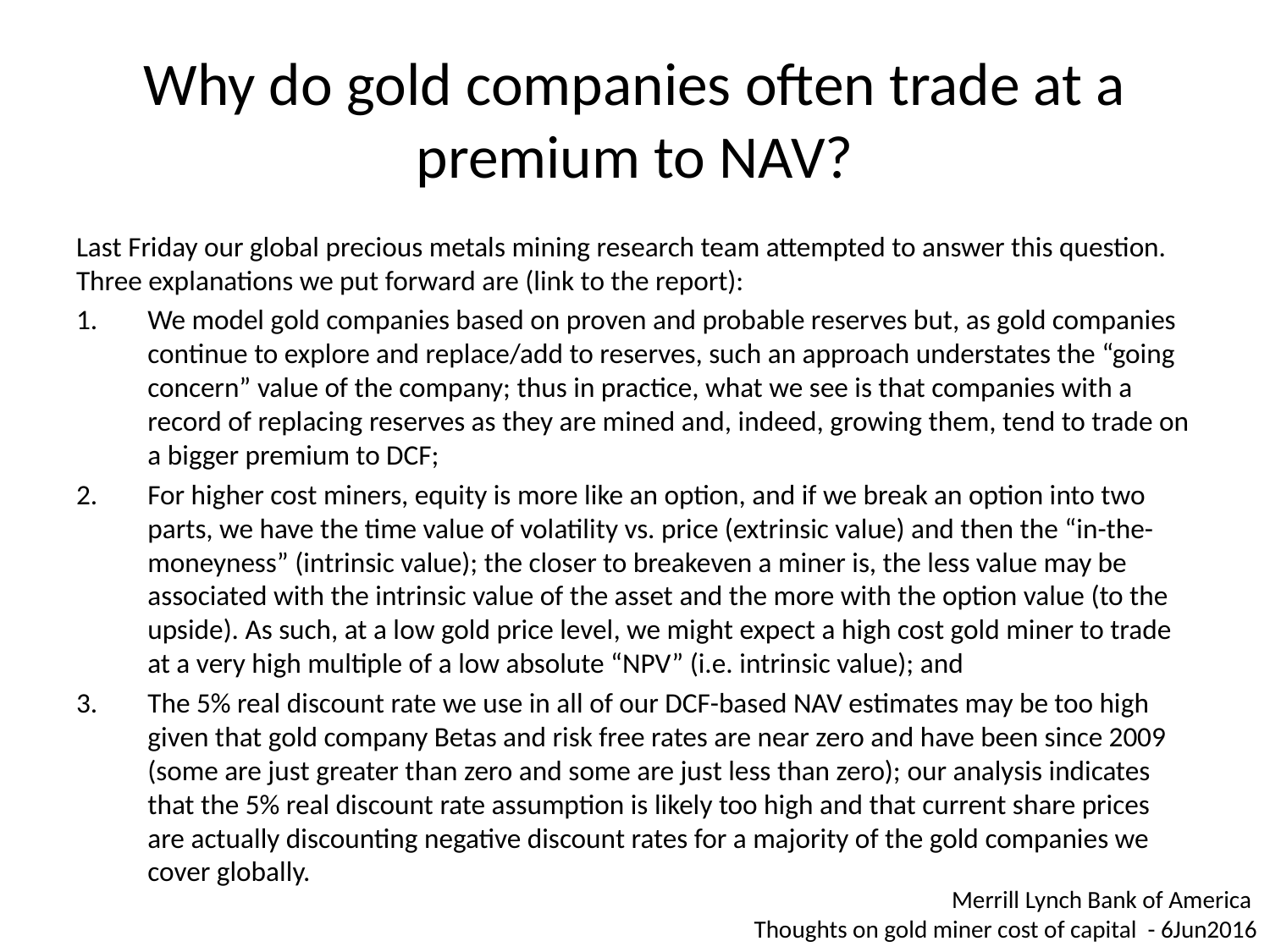

# Why do gold companies often trade at a premium to NAV?
Last Friday our global precious metals mining research team attempted to answer this question. Three explanations we put forward are (link to the report):
We model gold companies based on proven and probable reserves but, as gold companies continue to explore and replace/add to reserves, such an approach understates the “going concern” value of the company; thus in practice, what we see is that companies with a record of replacing reserves as they are mined and, indeed, growing them, tend to trade on a bigger premium to DCF;
For higher cost miners, equity is more like an option, and if we break an option into two parts, we have the time value of volatility vs. price (extrinsic value) and then the “in-the-moneyness” (intrinsic value); the closer to breakeven a miner is, the less value may be associated with the intrinsic value of the asset and the more with the option value (to the upside). As such, at a low gold price level, we might expect a high cost gold miner to trade at a very high multiple of a low absolute “NPV” (i.e. intrinsic value); and
The 5% real discount rate we use in all of our DCF-based NAV estimates may be too high given that gold company Betas and risk free rates are near zero and have been since 2009 (some are just greater than zero and some are just less than zero); our analysis indicates that the 5% real discount rate assumption is likely too high and that current share prices are actually discounting negative discount rates for a majority of the gold companies we cover globally.
Merrill Lynch Bank of America
Thoughts on gold miner cost of capital  - 6Jun2016